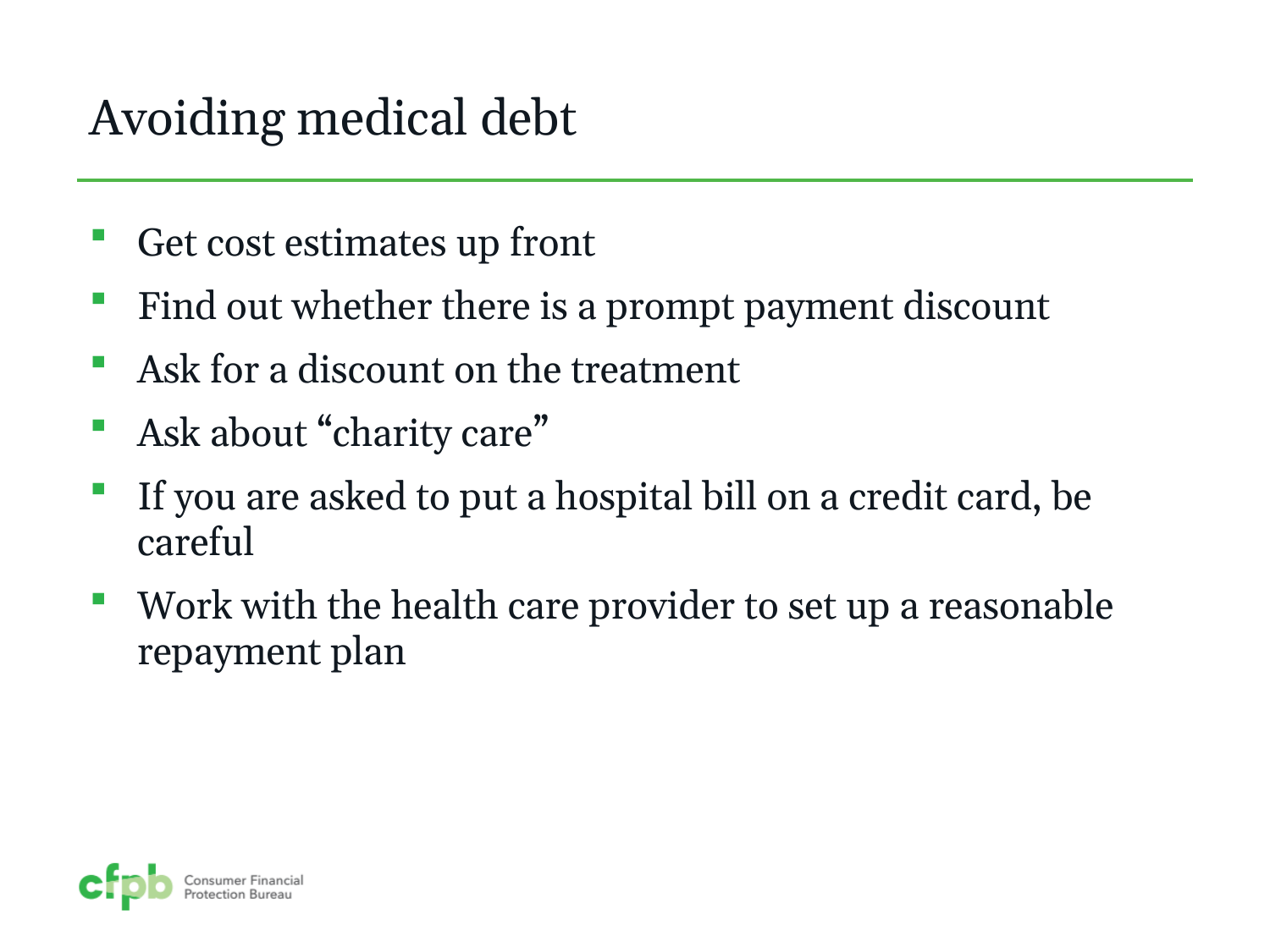

# Avoiding medical debt
Get cost estimates up front
Find out whether there is a prompt payment discount
Ask for a discount on the treatment
Ask about “charity care”
If you are asked to put a hospital bill on a credit card, be careful
Work with the health care provider to set up a reasonable repayment plan